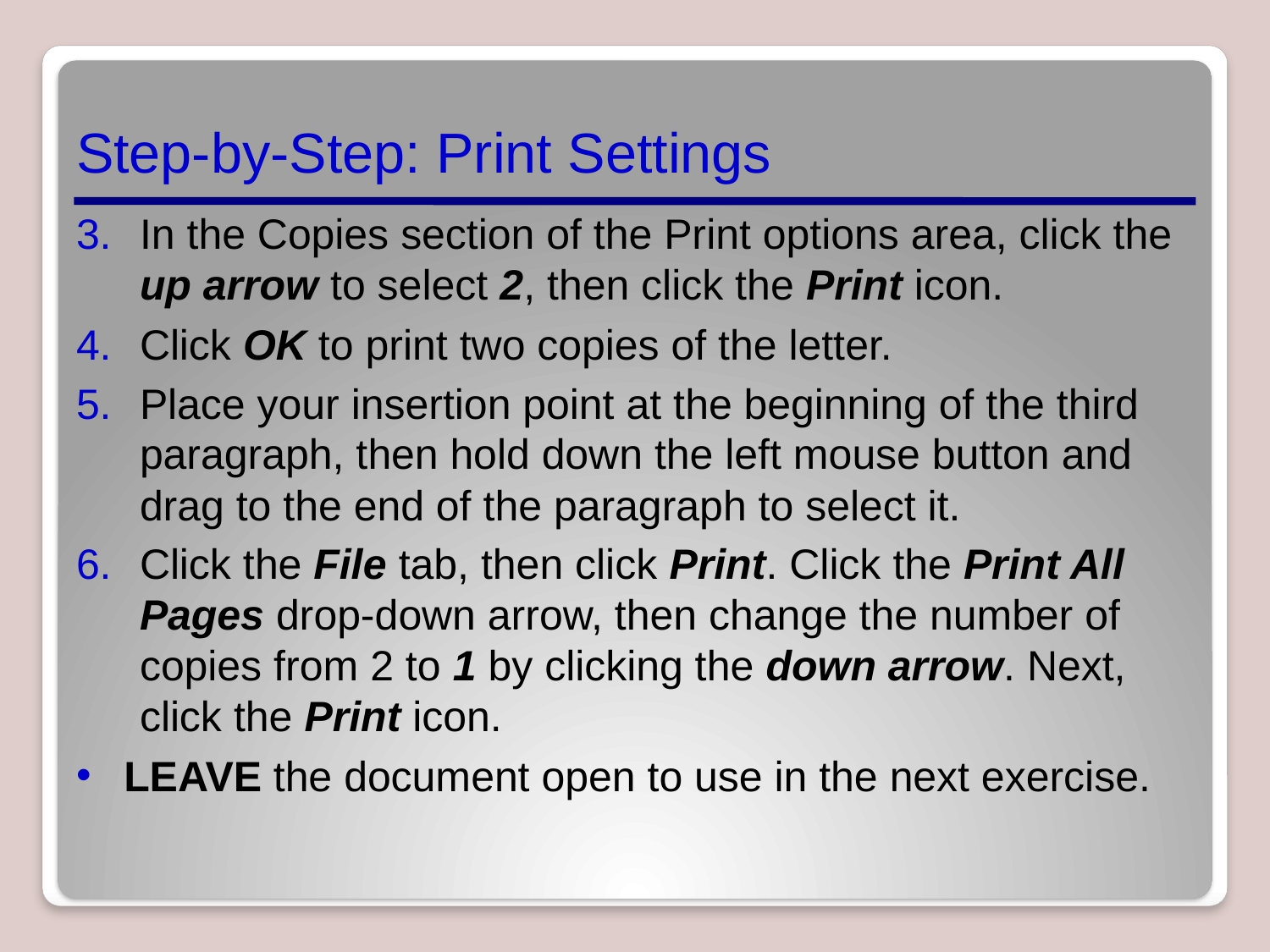

# Step-by-Step: Print Settings
In the Copies section of the Print options area, click the up arrow to select 2, then click the Print icon.
Click OK to print two copies of the letter.
Place your insertion point at the beginning of the third paragraph, then hold down the left mouse button and drag to the end of the paragraph to select it.
Click the File tab, then click Print. Click the Print All Pages drop-down arrow, then change the number of copies from 2 to 1 by clicking the down arrow. Next, click the Print icon.
LEAVE the document open to use in the next exercise.